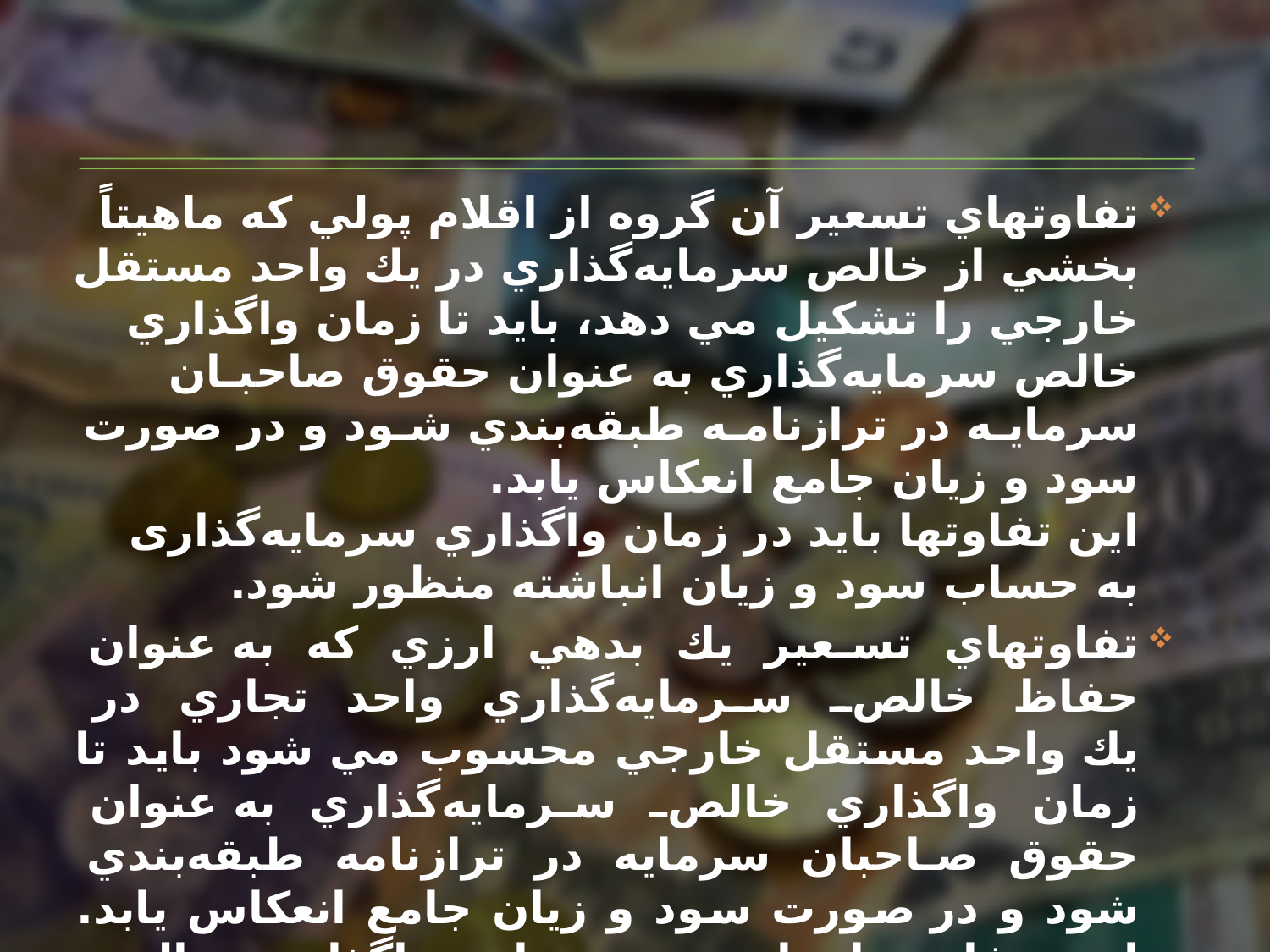

تفاوتهاي‌ تسعير آن‌ گروه‌ از اقلام‌ پولي‌ كه‌ ماهيتاً بخشي از خالص‌ سرمايه‌گذاري‌ در يك‌ واحد مستقل‌ خارجي‌ را تشكيل‌ مي‌ دهد، بايد تا زمان‌ واگذاري‌ خالص‌ سرمايه‌گذاري‌ به عنوان‌ حقوق‌ صاحبـان‌ سرمايـه‌ در ترازنامـه‌ طبقه‌بندي‌ شـود و در صورت‌ سود و زيان‌ جامع ‌انعكاس‌ يابد.
اين‌ تفاوتها بايد در زمان‌ واگذاري‌ سرمايه‌گذاری به‌ حساب‌ سود و زيان‌ انباشته‌ منظور شود.
تفاوتهاي‌ تسعير يك‌ بدهي‌ ارزي‌ كه‌ به عنوان‌ حفاظ‌ خالص‌ سرمايه‌گذاري‌ واحد تجاري‌ در يك‌ واحد مستقل‌ خارجي‌ محسوب‌ مي‌ شود بايد تا زمان‌ واگذاري‌ خالص‌ سرمايه‌گذاري‌ به عنوان‌ حقوق‌ صاحبان‌ سرمايه‌ در ترازنامه‌ طبقه‌بندي‌ شود و در صورت‌ سود و زيان‌ جامع‌ انعكاس‌ يابد. اين‌ تفاوتها بايد در زمان‌ واگذاري‌ خالص‌ سرمايه‌گذاري‌ طبق‌ بند 41 به‌ حساب‌ سود و زيان‌ انباشته‌ منظور شود.